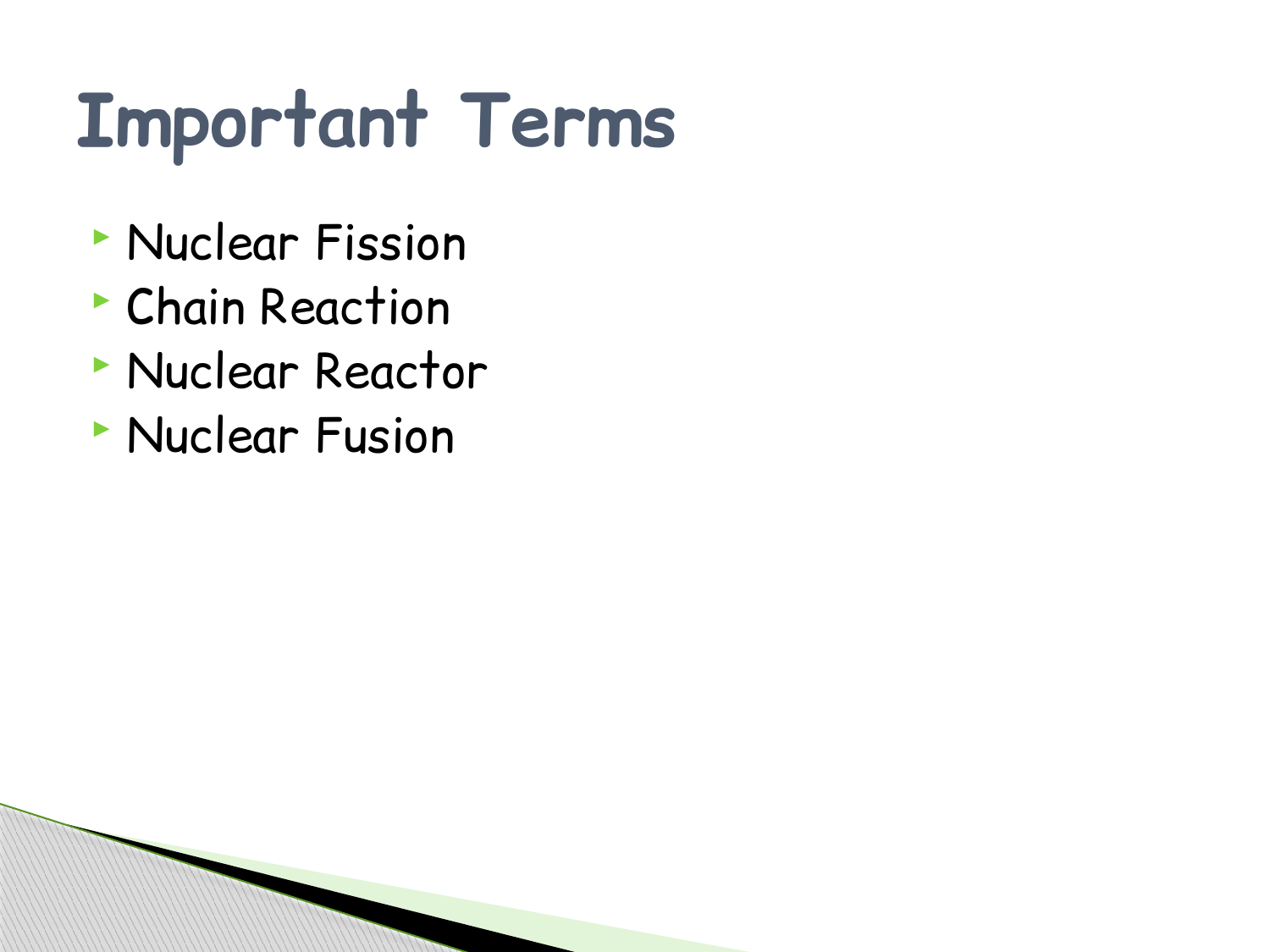

# Important Terms
Nuclear Fission
Chain Reaction
Nuclear Reactor
Nuclear Fusion